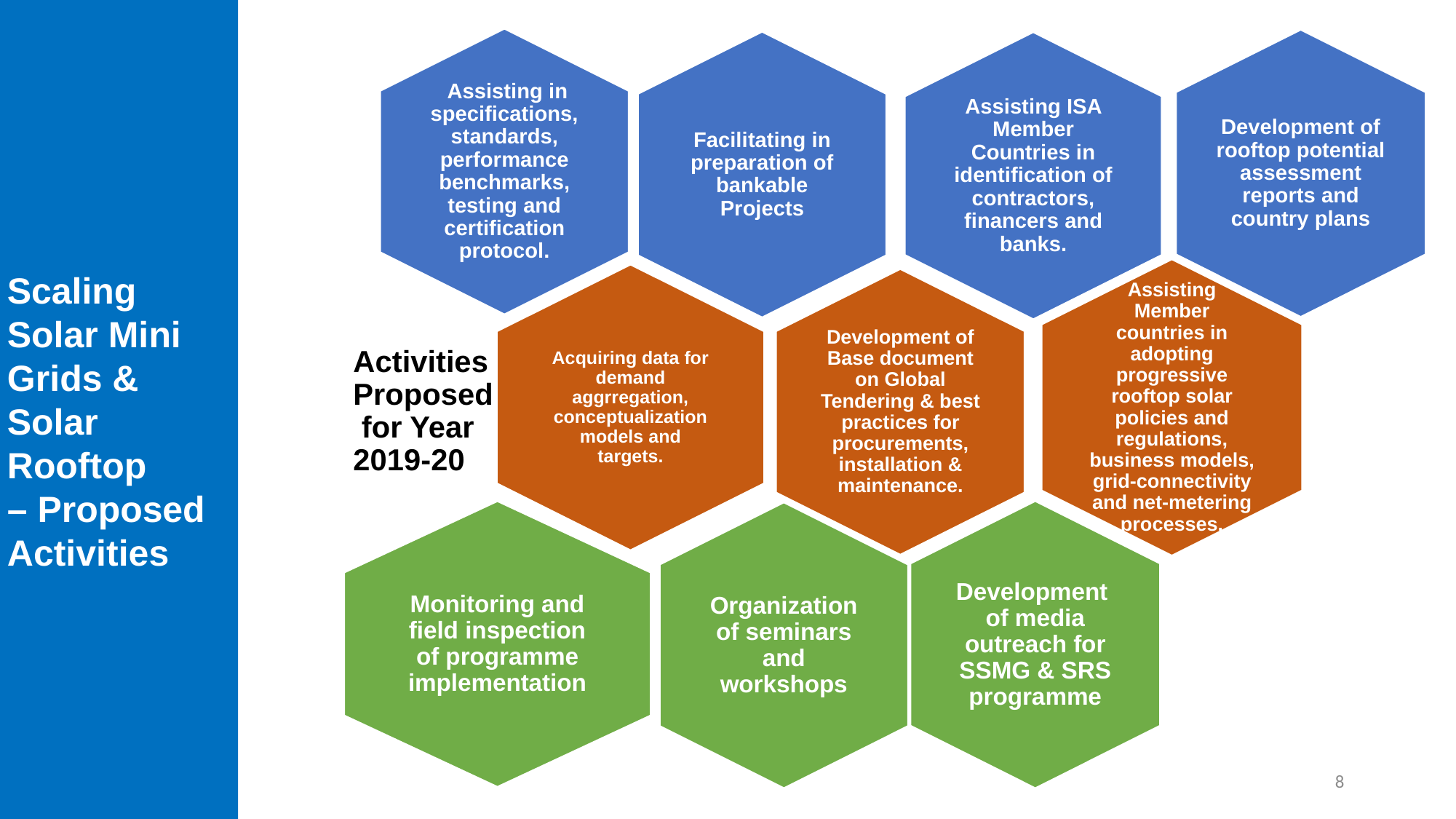

Scaling Solar Mini Grids & Solar Rooftop
– Proposed Activities

Monitoring and field inspection of programme implementation
Activities Proposed  for Year 2019-20
Organization of seminars and workshops
Acquiring data for demand aggrregation, conceptualization models and targets.
 Assisting in specifications, standards, performance benchmarks, testing and certification protocol.
Development of Base document on Global Tendering & best practices for procurements, installation & maintenance.
Facilitating in preparation of bankable Projects
Assisting Member countries in adopting progressive rooftop solar policies and regulations, business models, grid-connectivity and net-metering processes.
Development of rooftop potential assessment reports and country plans
Assisting ISA Member Countries in identification of contractors, financers and banks.
Development  of media outreach for SSMG & SRS programme
8